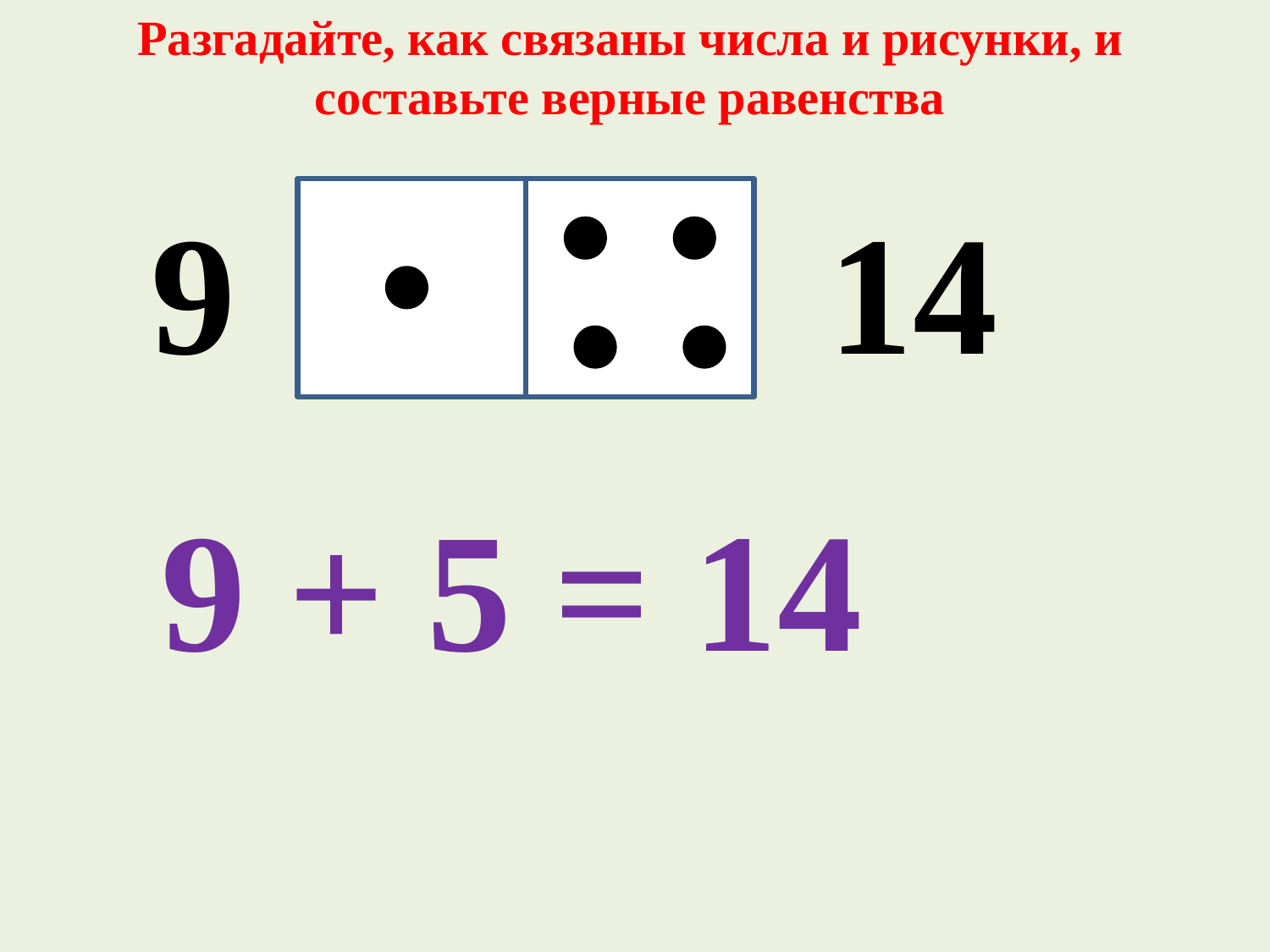

Разгадайте, как связаны числа и рисунки, и составьте верные равенства
9              14

9 + 5 = 14